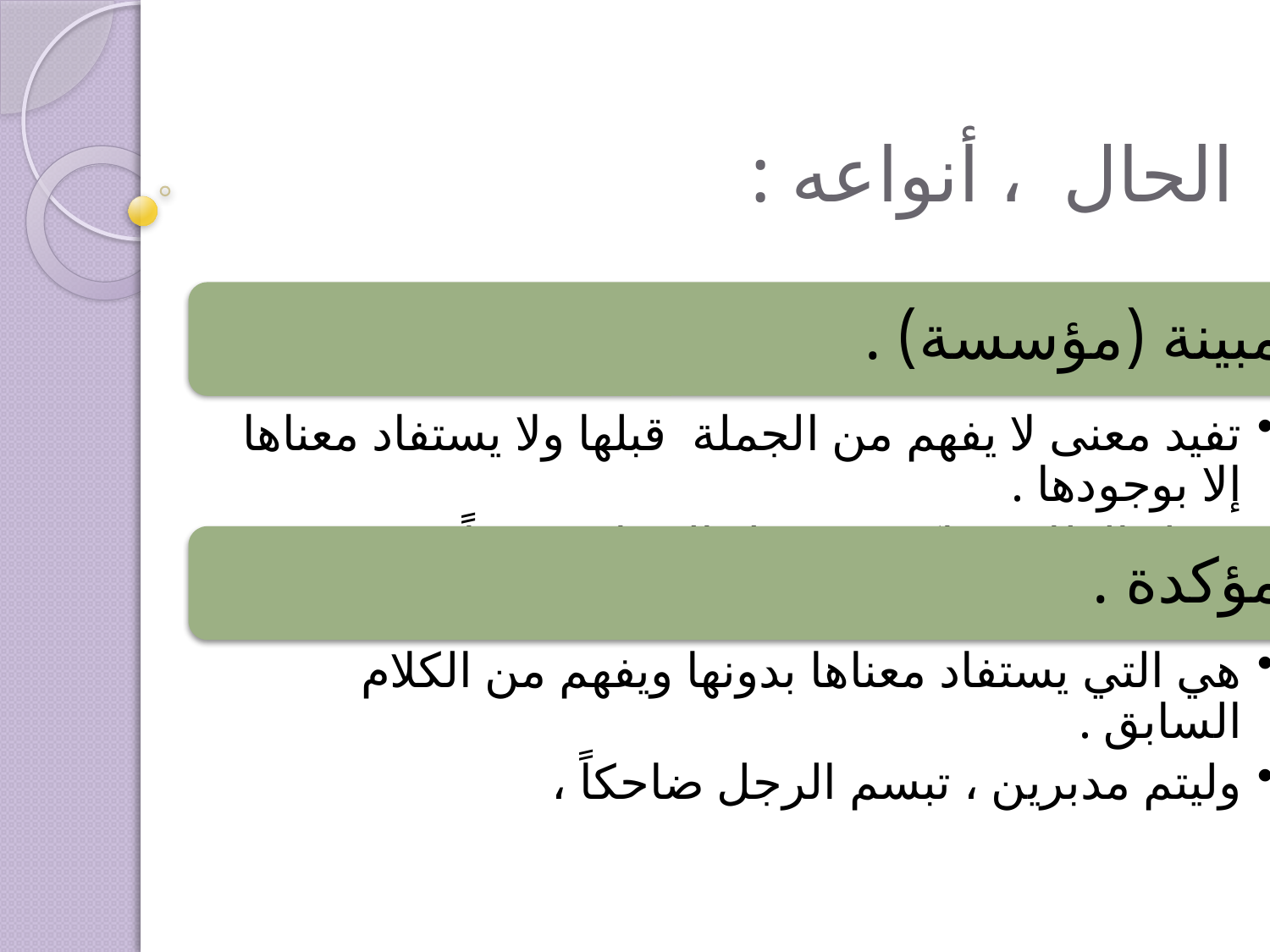

# الحال  ، أنواعه :
مبينة (مؤسسة) .
تفيد معنى لا يفهم من الجملة  قبلها ولا يستفاد معناها إلا بوجودها .
وصل الطلاب راكبين ، دخل الشتاء سريعاً .
مؤكدة .
هي التي يستفاد معناها بدونها ويفهم من الكلام السابق .
وليتم مدبرين ، تبسم الرجل ضاحكاً ،